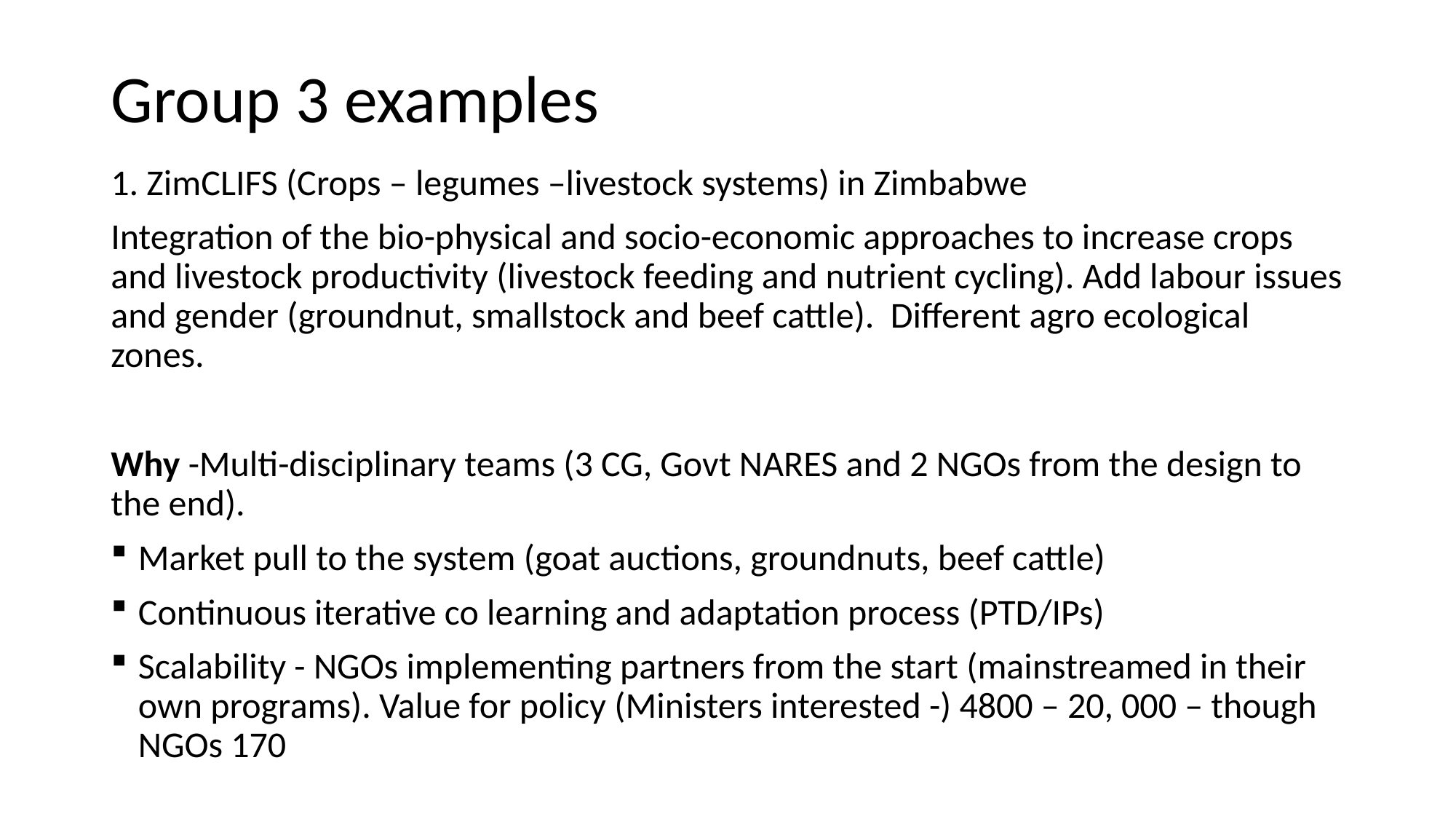

# Group 3 examples
1. ZimCLIFS (Crops – legumes –livestock systems) in Zimbabwe
Integration of the bio-physical and socio-economic approaches to increase crops and livestock productivity (livestock feeding and nutrient cycling). Add labour issues and gender (groundnut, smallstock and beef cattle).  Different agro ecological zones.

Why -Multi-disciplinary teams (3 CG, Govt NARES and 2 NGOs from the design to the end).
Market pull to the system (goat auctions, groundnuts, beef cattle)
Continuous iterative co learning and adaptation process (PTD/IPs)
Scalability - NGOs implementing partners from the start (mainstreamed in their own programs). Value for policy (Ministers interested -) 4800 – 20, 000 – though NGOs 170